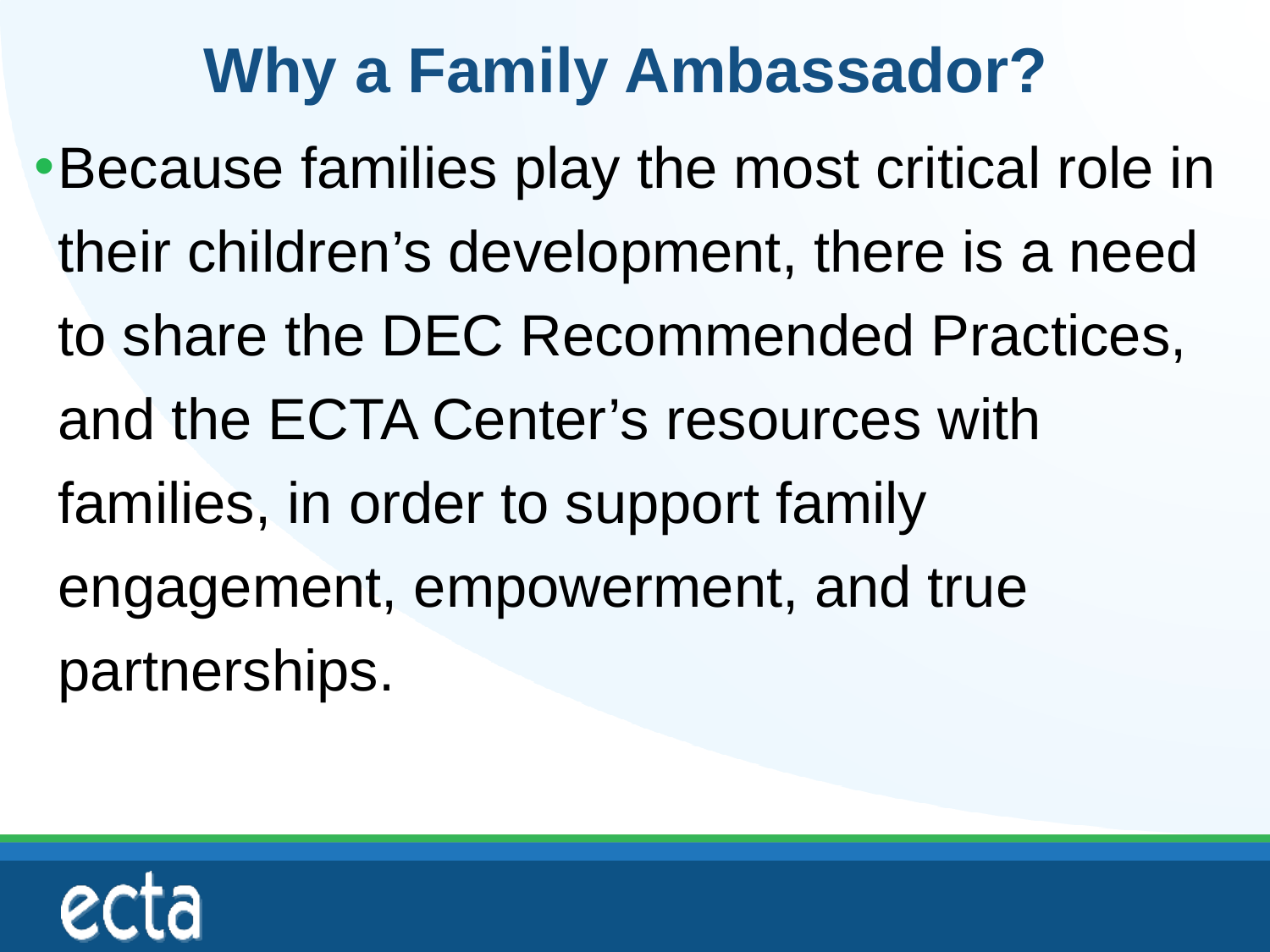

# Why a Family Ambassador?
Because families play the most critical role in their children’s development, there is a need to share the DEC Recommended Practices, and the ECTA Center’s resources with families, in order to support family engagement, empowerment, and true partnerships.